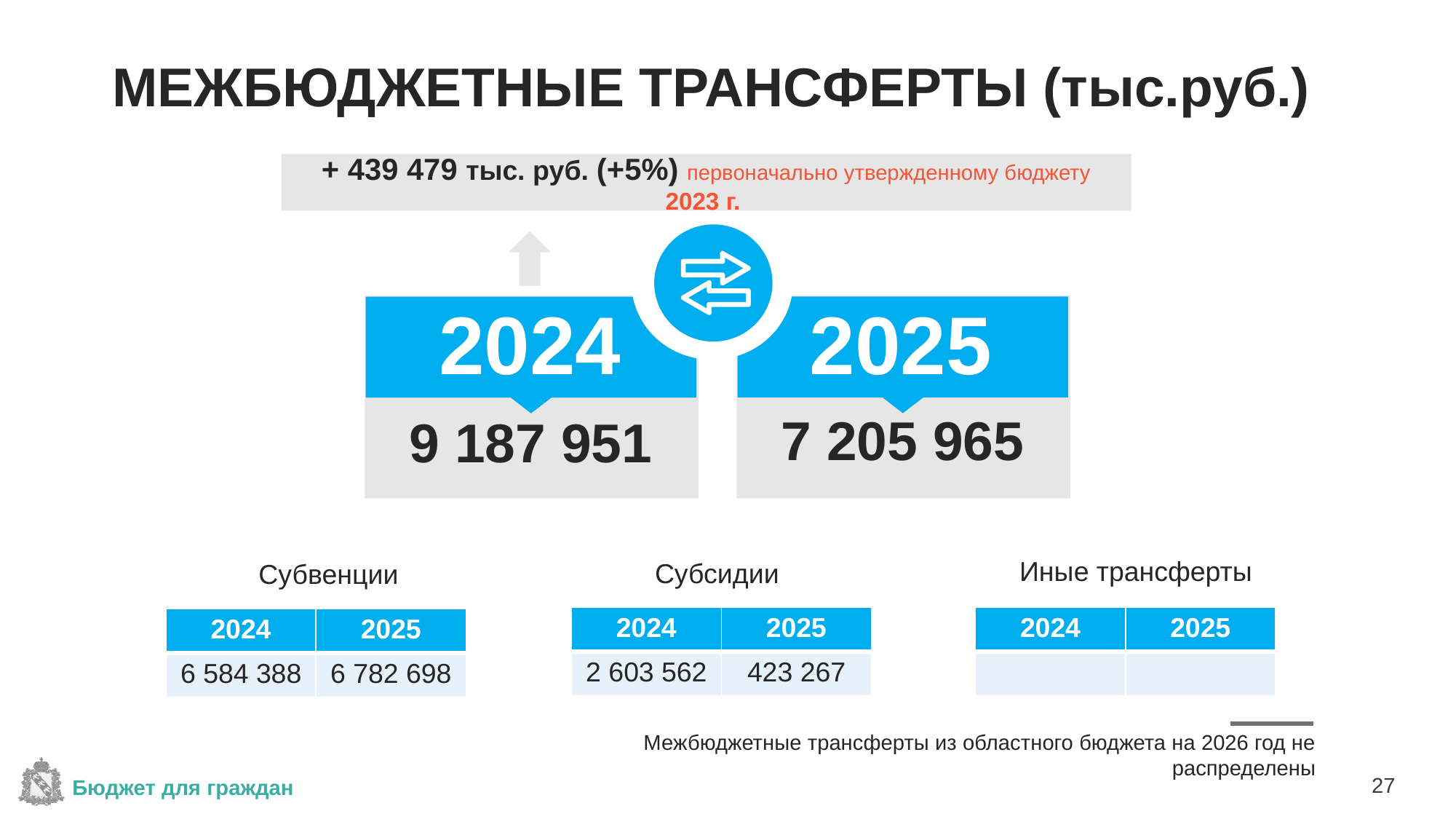

# МЕЖБЮДЖЕТНЫЕ ТРАНСФЕРТЫ (тыс.руб.)
+ 439 479 тыс. руб. (+5%) первоначально утвержденному бюджету 2023 г.

2024
2025

7 205 965
9 187 951

Иные трансферты
Субсидии
Субвенции
| 2024 | 2025 |
| --- | --- |
|  |  |
| 2024 | 2025 |
| --- | --- |
| 2 603 562 | 423 267 |
| 2024 | 2025 |
| --- | --- |
| 6 584 388 | 6 782 698 |
Межбюджетные трансферты из областного бюджета на 2026 год не распределены